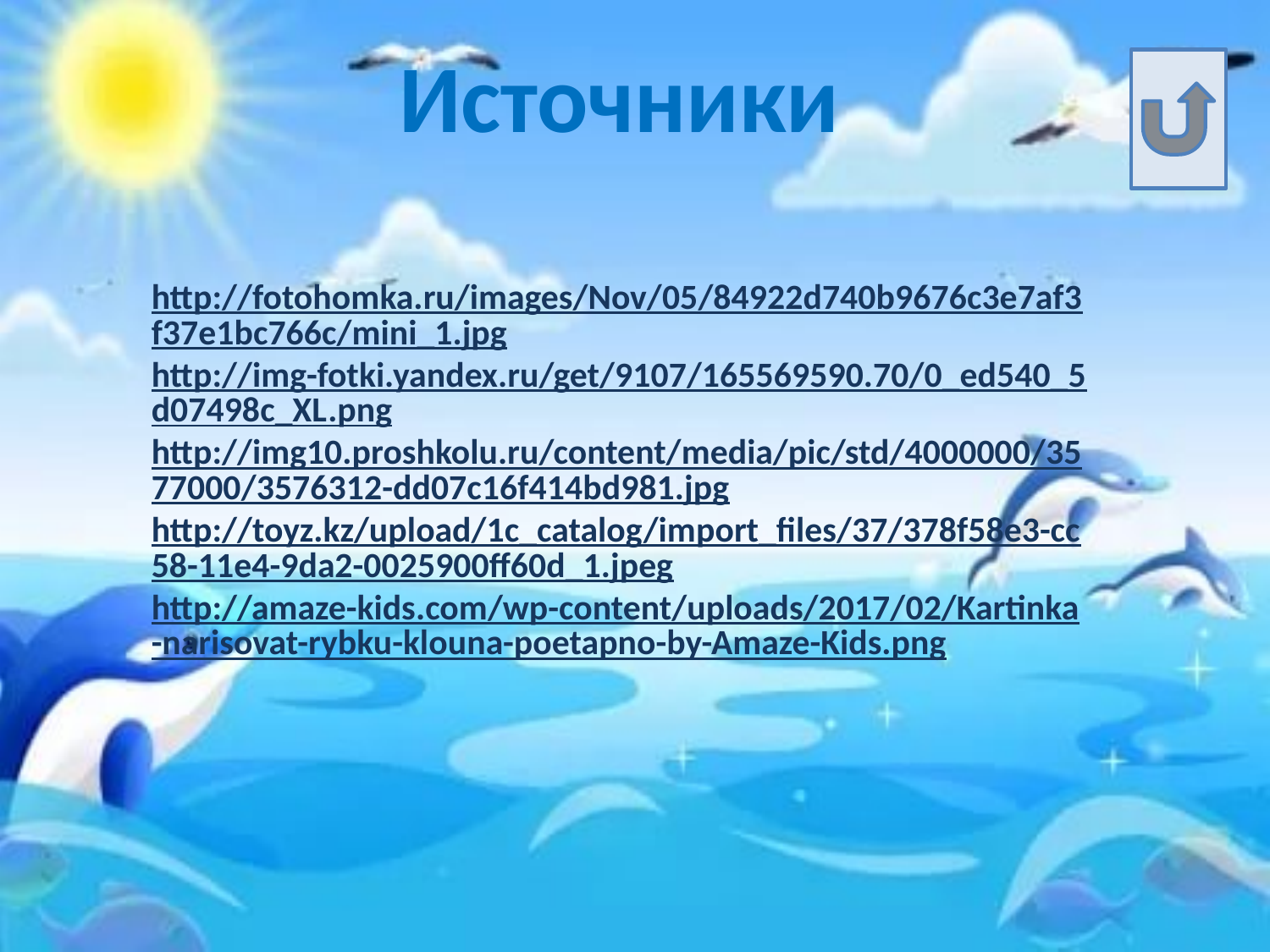

# Источники

http://fotohomka.ru/images/Nov/05/84922d740b9676c3e7af3f37e1bc766c/mini_1.jpg
http://img-fotki.yandex.ru/get/9107/165569590.70/0_ed540_5d07498c_XL.png
http://img10.proshkolu.ru/content/media/pic/std/4000000/3577000/3576312-dd07c16f414bd981.jpg
http://toyz.kz/upload/1c_catalog/import_files/37/378f58e3-cc58-11e4-9da2-0025900ff60d_1.jpeg
http://amaze-kids.com/wp-content/uploads/2017/02/Kartinka-narisovat-rybku-klouna-poetapno-by-Amaze-Kids.png